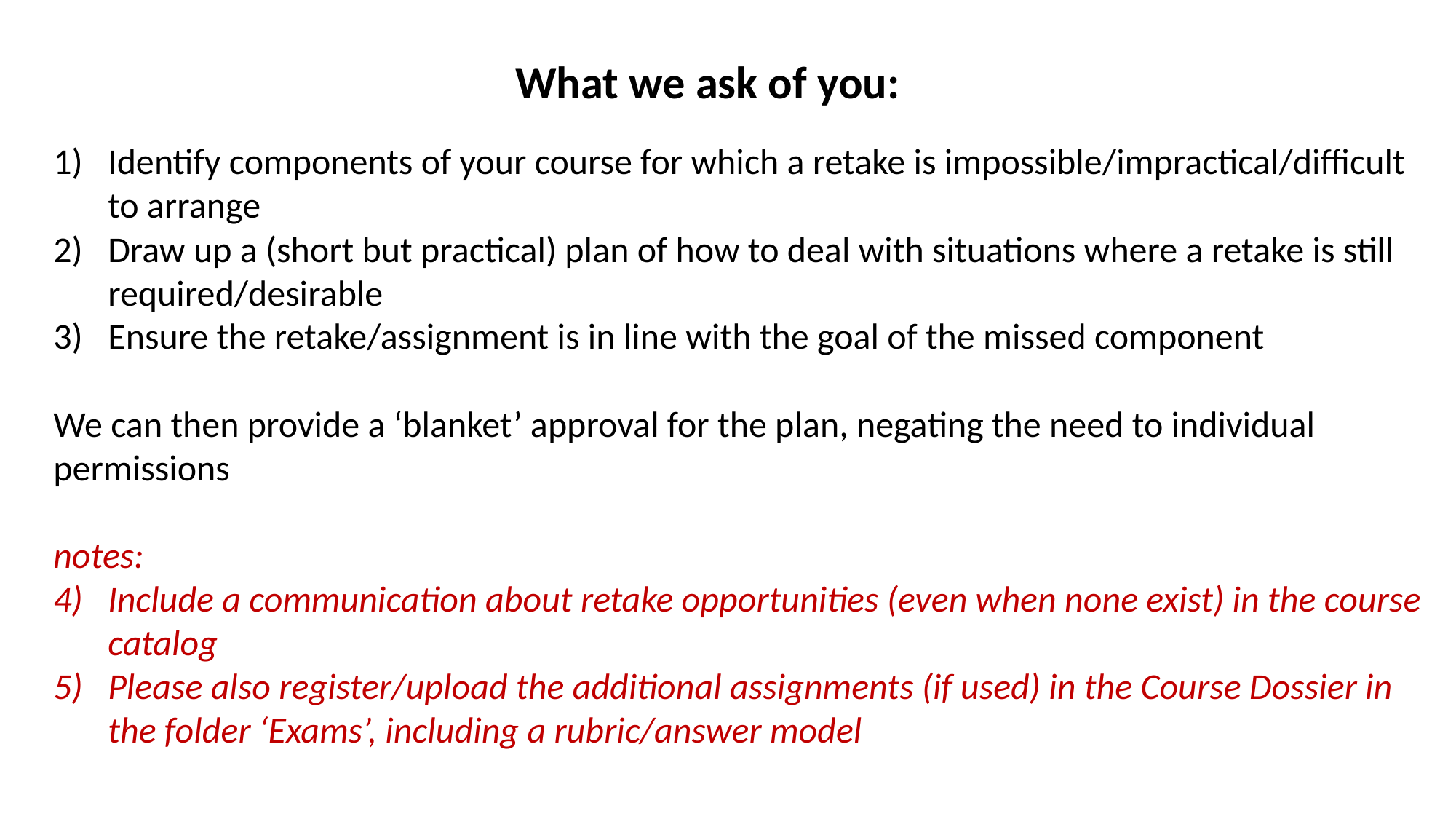

What we ask of you:
Identify components of your course for which a retake is impossible/impractical/difficult to arrange
Draw up a (short but practical) plan of how to deal with situations where a retake is still
required/desirable
Ensure the retake/assignment is in line with the goal of the missed component

We can then provide a ‘blanket’ approval for the plan, negating the need to individual permissions

notes:
Include a communication about retake opportunities (even when none exist) in the course catalog
Please also register/upload the additional assignments (if used) in the Course Dossier in the folder ‘Exams’, including a rubric/answer model